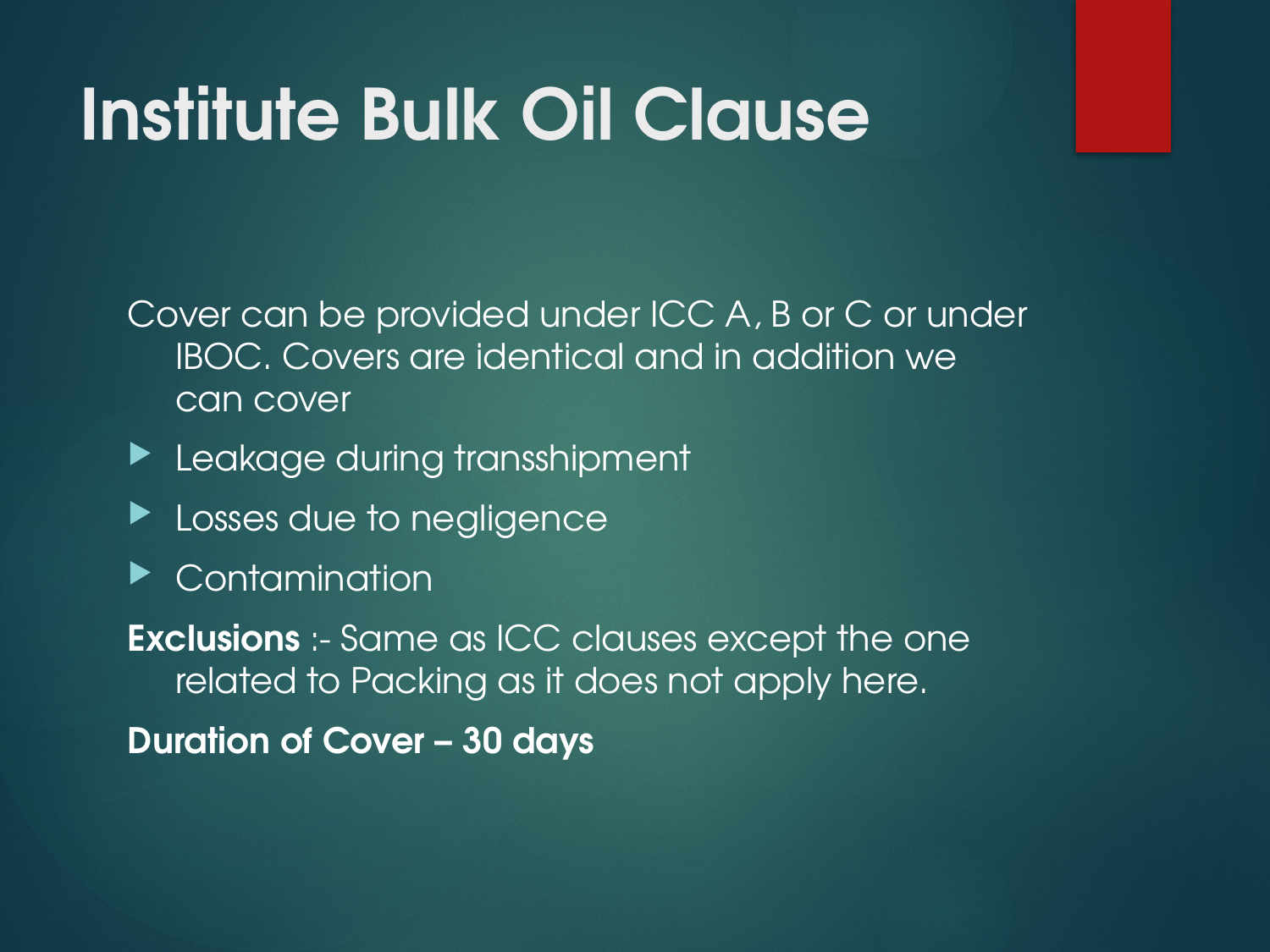

# Institute Bulk Oil Clause
Cover can be provided under ICC A, B or C or under IBOC. Covers are identical and in addition we can cover
Leakage during transshipment
Losses due to negligence
Contamination
Exclusions :- Same as ICC clauses except the one related to Packing as it does not apply here.
Duration of Cover – 30 days